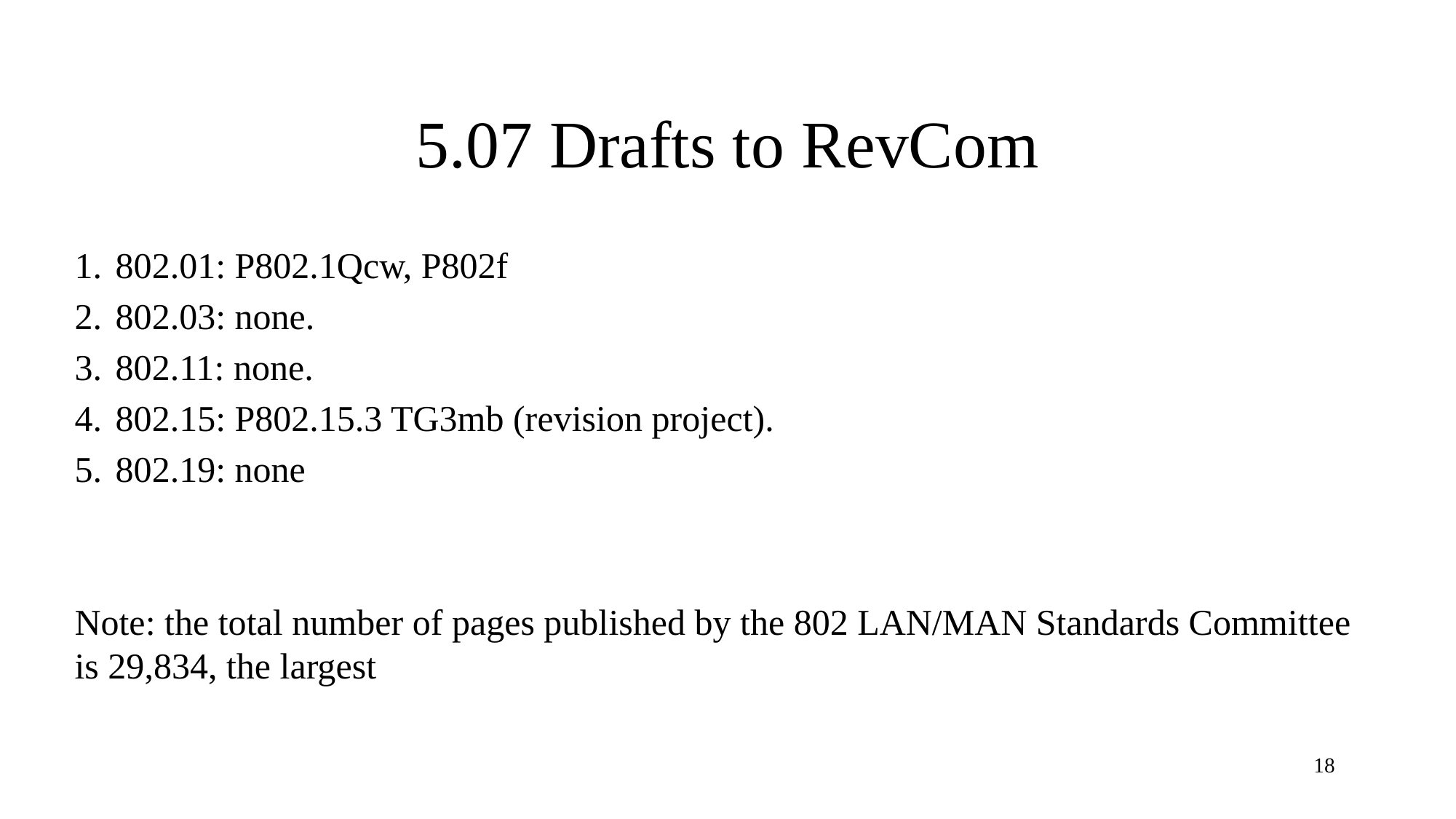

# 5.07 Drafts to RevCom
802.01: P802.1Qcw, P802f
802.03: none.
802.11: none.
802.15: P802.15.3 TG3mb (revision project).
802.19: none

Note: the total number of pages published by the 802 LAN/MAN Standards Committee is 29,834, the largest
18